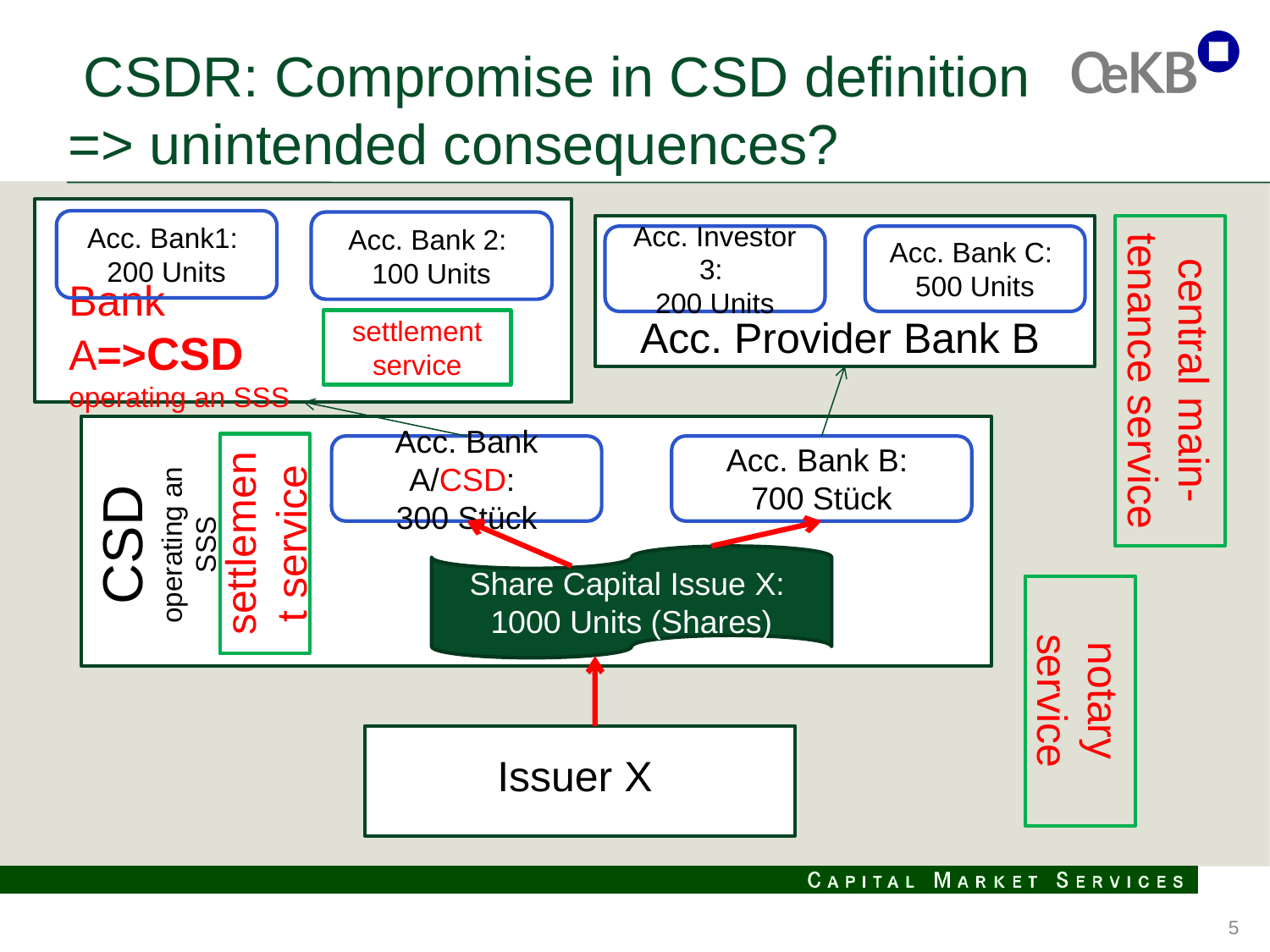

# CSDR: Compromise in CSD definition => unintended consequences?

Acc. Bank1:
200 Units
Acc. Bank 2:
100 Units
Bank A=>CSD
operating an SSS

Acc. Investor 3:
200 Units
Acc. Bank C:
500 Units
Acc. Provider Bank B
settlement service
central main-tenance service

Acc. Bank A/CSD:
300 Stück
Acc. Bank B:
700 Stück
CSD operating an SSS
Share Capital Issue X:
1000 Units (Shares)
settlement service
notary service

Issuer X
5